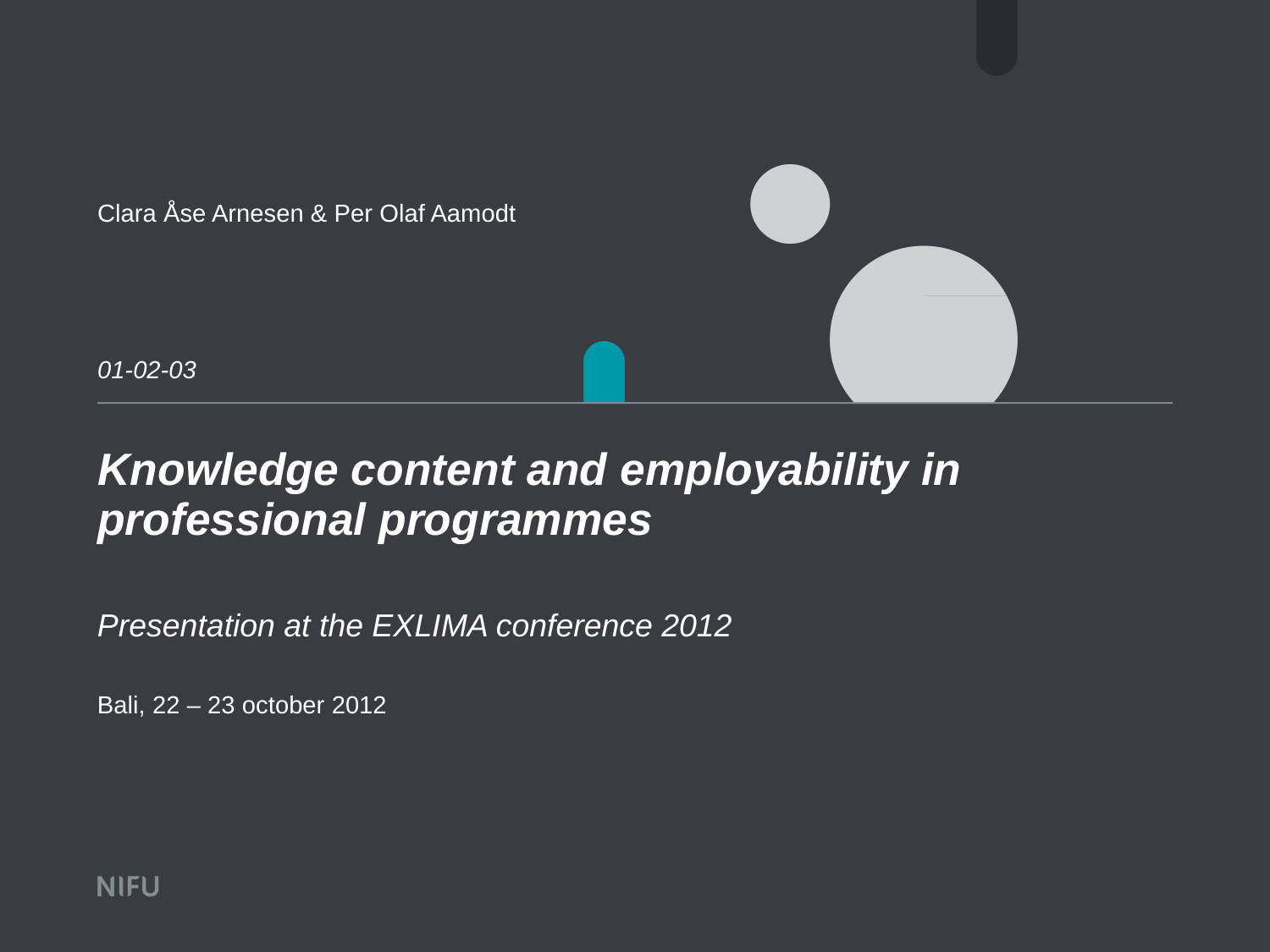

Clara Åse Arnesen & Per Olaf Aamodt
01-02-03
# Knowledge content and employability in professional programmes
Presentation at the EXLIMA conference 2012
Bali, 22 – 23 october 2012